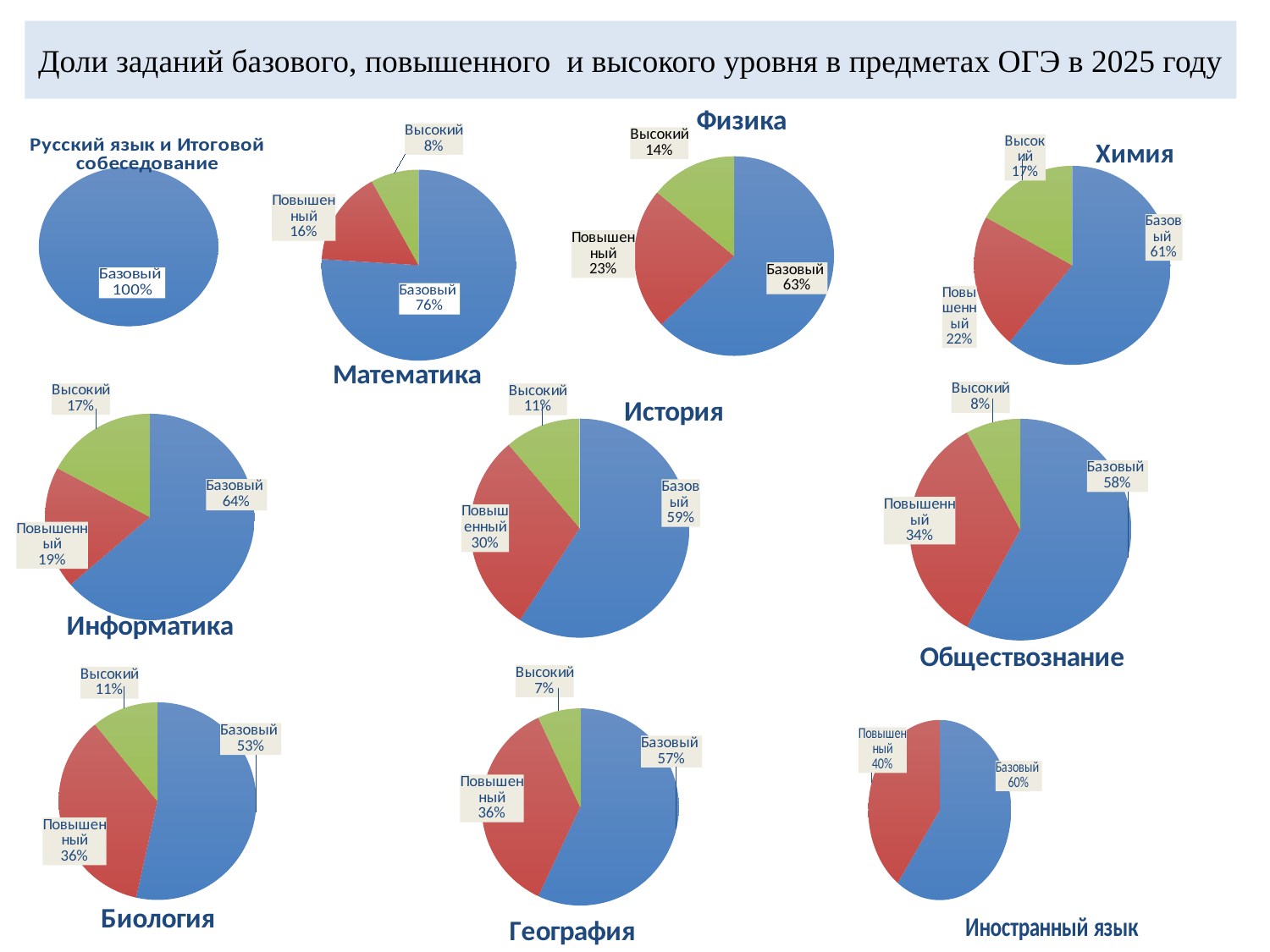

# Доли заданий базового, повышенного  и высокого уровня в предметах ОГЭ в 2025 году

### Chart: Физика

| Category | Физика |
|---|---|
| Базовый  | 0.63 |
| Повышенный | 0.23 |
| Высокий | 0.14 |

### Chart:

| Category | Математика |
|---|---|
| Базовый  | 0.76 |
| Повышенный | 0.16 |
| Высокий | 0.08 |

### Chart:

| Category | Химия |
|---|---|
| Базовый  | 0.61 |
| Повышенный | 0.22 |
| Высокий | 0.17 |

### Chart: Русский язык и Итоговой собеседование

| Category | Русский |
|---|---|
| Базовый  | 100.0 |

### Chart:

| Category | Обществознание |
|---|---|
| Базовый  | 0.58 |
| Повышенный | 0.34 |
| Высокий | 0.08 |

### Chart:

| Category | Информатика |
|---|---|
| Базовый  | 0.63 |
| Повышенный | 0.19 |
| Высокий | 0.17 |

### Chart:

| Category | История |
|---|---|
| Базовый  | 0.58 |
| Повышенный | 0.29 |
| Высокий | 0.11 |

### Chart:

| Category | География |
|---|---|
| Базовый  | 0.57 |
| Повышенный | 0.36 |
| Высокий | 0.07 |

### Chart:

| Category | Биология |
|---|---|
| Базовый  | 0.54 |
| Повышенный | 0.36 |
| Высокий | 0.11 |

[unsupported chart]